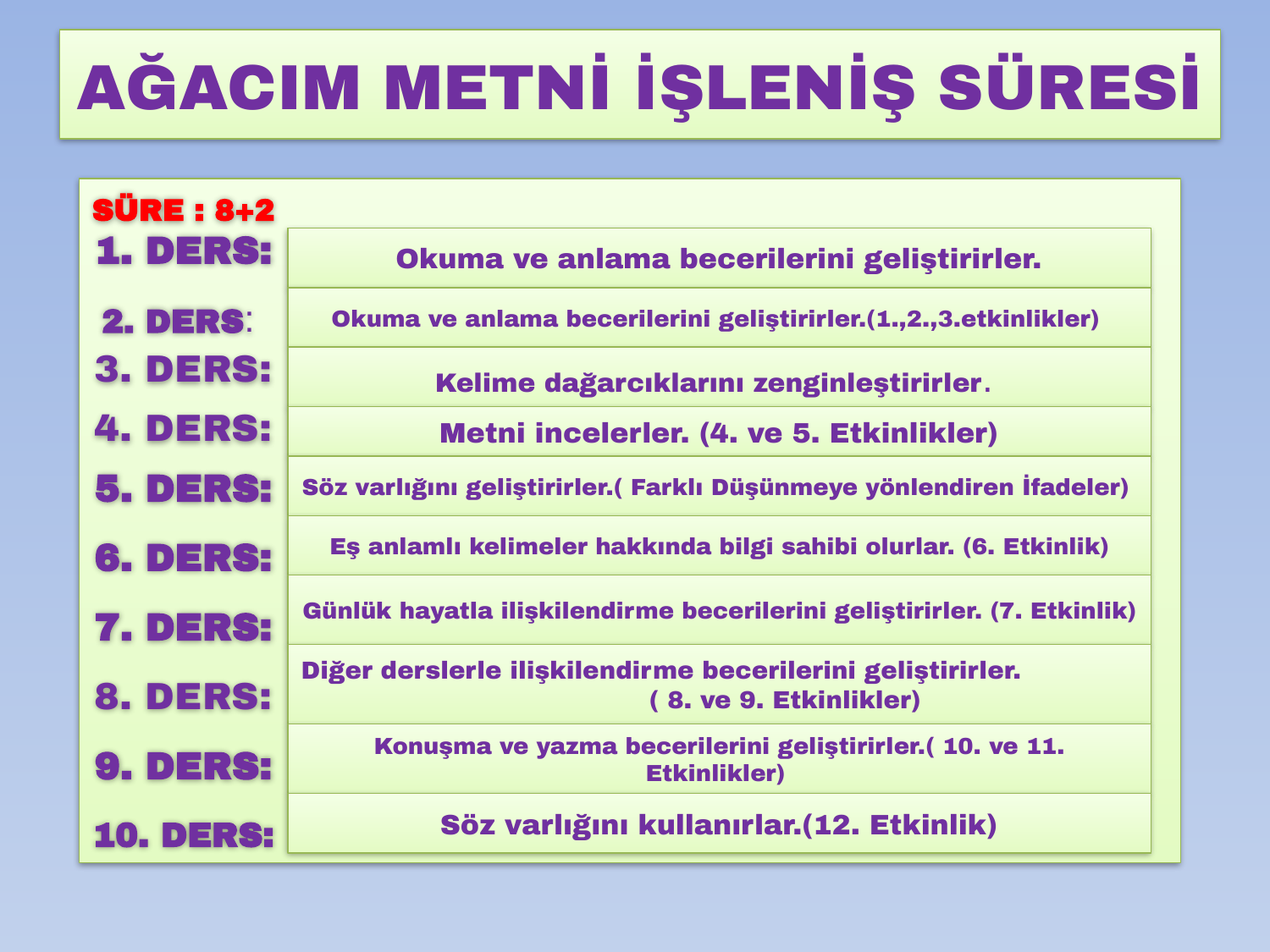

AĞACIM METNİ İŞLENİŞ SÜRESİ

SÜRE : 8+2
1. DERS:
 Okuma ve anlama becerilerini geliştirirler.
2. DERS:
Okuma ve anlama becerilerini geliştirirler.(1.,2.,3.etkinlikler)
3. DERS:
Kelime dağarcıklarını zenginleştirirler.
4. DERS:
Metni incelerler. (4. ve 5. Etkinlikler)
5. DERS:
Söz varlığını geliştirirler.( Farklı Düşünmeye yönlendiren İfadeler)
Eş anlamlı kelimeler hakkında bilgi sahibi olurlar. (6. Etkinlik)
6. DERS:
Günlük hayatla ilişkilendirme becerilerini geliştirirler. (7. Etkinlik)
7. DERS:
Diğer derslerle ilişkilendirme becerilerini geliştirirler.                                ( 8. ve 9. Etkinlikler)
8. DERS:
Konuşma ve yazma becerilerini geliştirirler.( 10. ve 11. Etkinlikler)
9. DERS:
Söz varlığını kullanırlar.(12. Etkinlik)
10. DERS: